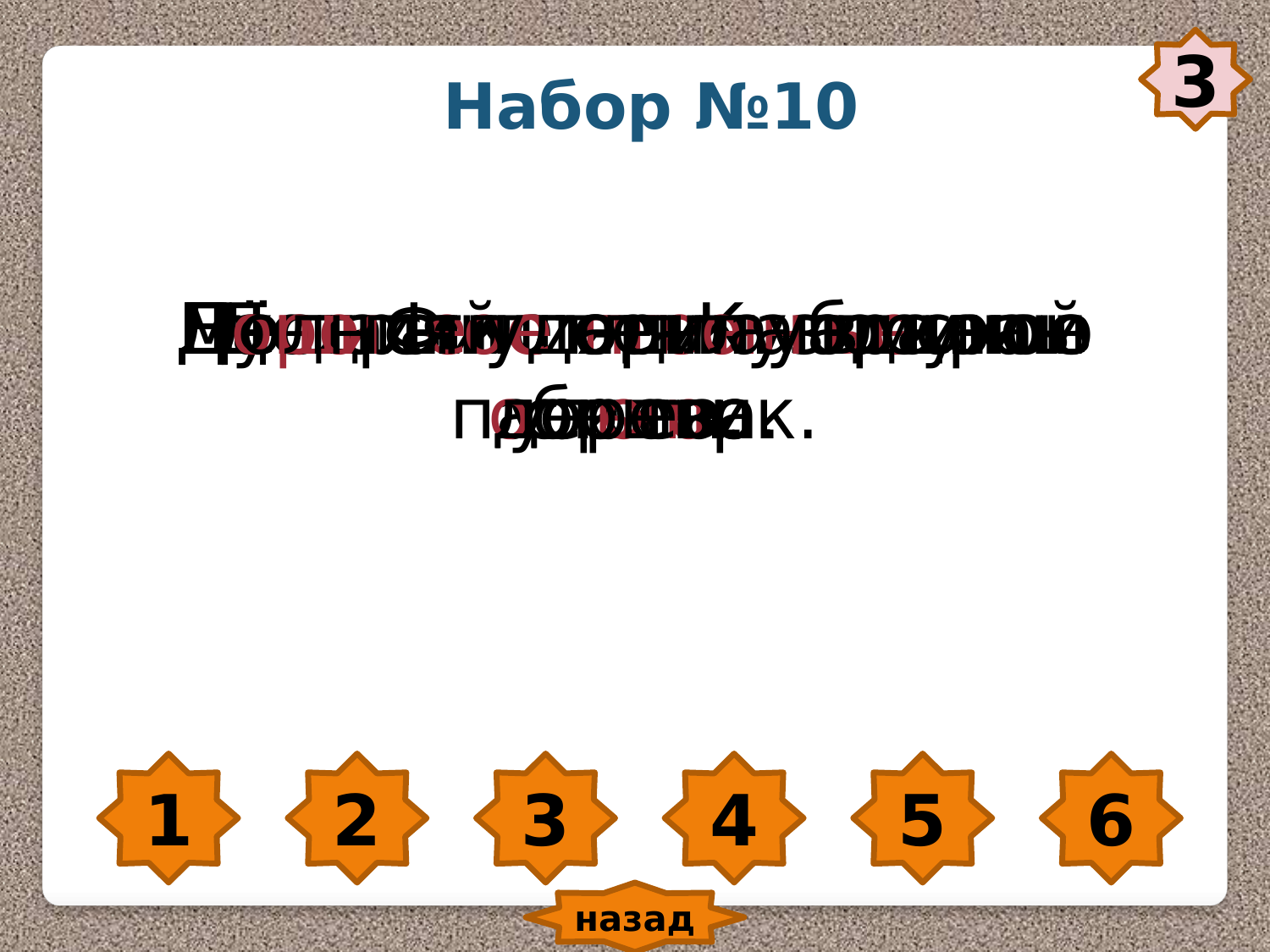

3
Набор №10
На пасеке одиннадцать ульев.
Пёстрый дятел – лесной доктор.
Дед Филипп Кузьмич - пасечник.
Душистое сено убрали в стога.
Дорога петляла по краю обрыва.
Молния ударила в сухое дерево.
1
2
3
4
5
6
назад